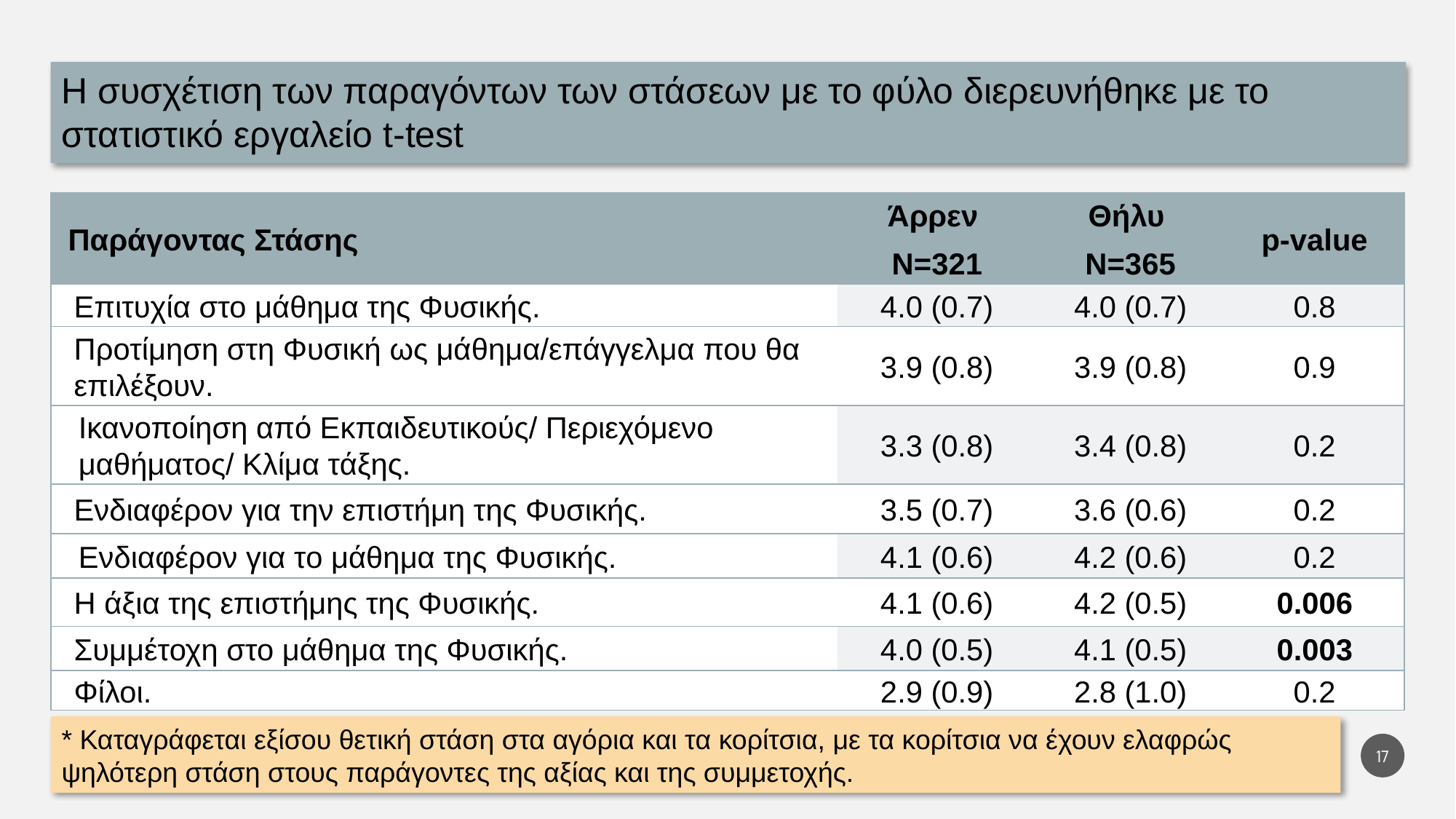

Η συσχέτιση των παραγόντων των στάσεων με το φύλο διερευνήθηκε με το στατιστικό εργαλείο t-test

| Παράγοντας Στάσης | Άρρεν Ν=321 | Θήλυ Ν=365 | p-value |
| --- | --- | --- | --- |
| Επιτυχία στο μάθημα της Φυσικής. | 4.0 (0.7) | 4.0 (0.7) | 0.8 |
| Προτίμηση στη Φυσική ως μάθημα/επάγγελμα που θα επιλέξουν. | 3.9 (0.8) | 3.9 (0.8) | 0.9 |
| Ικανοποίηση από Εκπαιδευτικούς/ Περιεχόμενο μαθήματος/ Κλίμα τάξης. | 3.3 (0.8) | 3.4 (0.8) | 0.2 |
| Ενδιαφέρον για την επιστήμη της Φυσικής. | 3.5 (0.7) | 3.6 (0.6) | 0.2 |
| Ενδιαφέρον για το μάθημα της Φυσικής. | 4.1 (0.6) | 4.2 (0.6) | 0.2 |
| Η άξια της επιστήμης της Φυσικής. | 4.1 (0.6) | 4.2 (0.5) | 0.006 |
| Συμμέτοχη στο μάθημα της Φυσικής. | 4.0 (0.5) | 4.1 (0.5) | 0.003 |
| Φίλοι. | 2.9 (0.9) | 2.8 (1.0) | 0.2 |
* Καταγράφεται εξίσου θετική στάση στα αγόρια και τα κορίτσια, με τα κορίτσια να έχουν ελαφρώς ψηλότερη στάση στους παράγοντες της αξίας και της συμμετοχής.
17